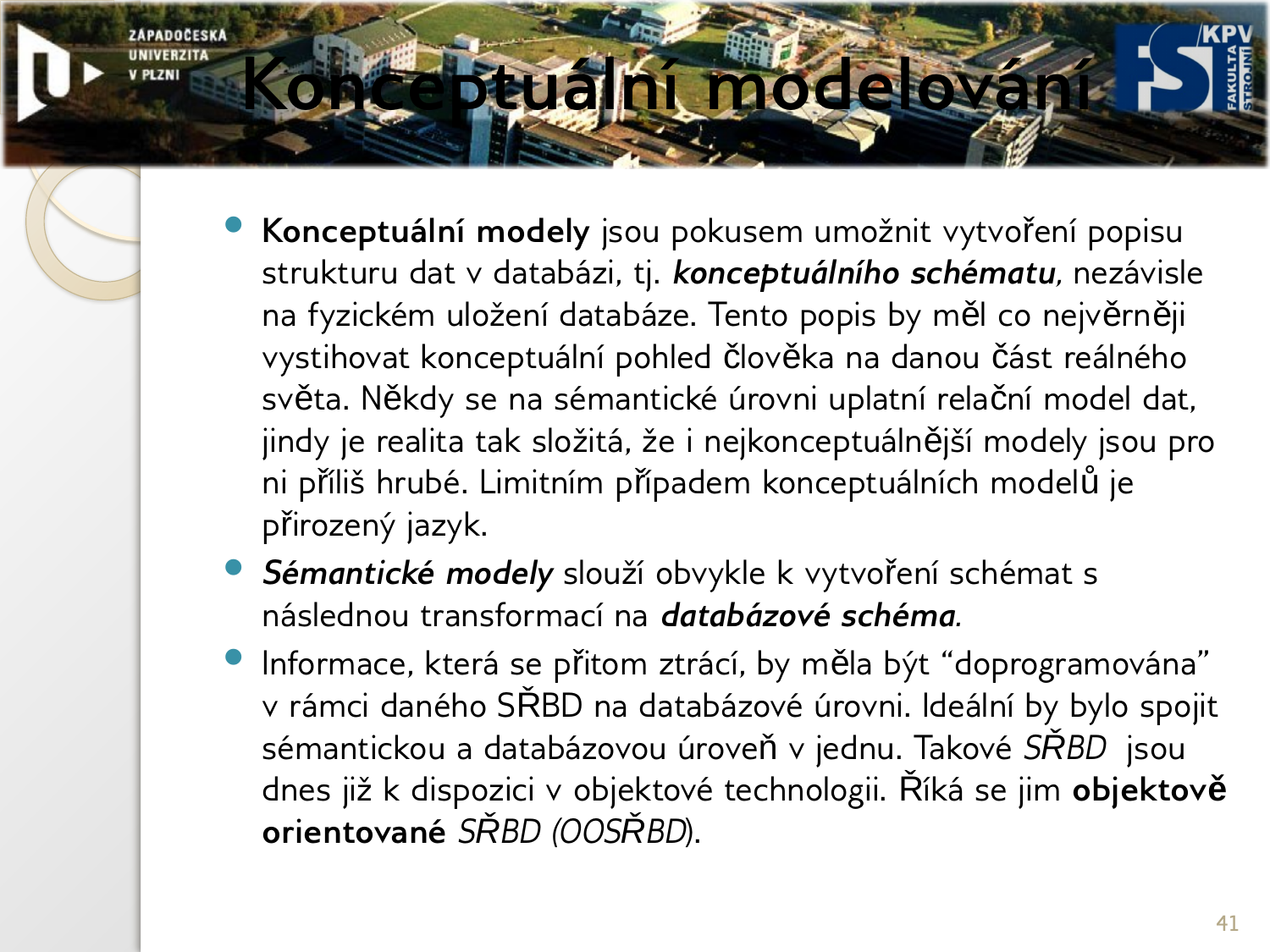

# Konceptuální modelování
Konceptuální modely jsou pokusem umožnit vytvoření popisu strukturu dat v databázi, tj. konceptuálního schématu, nezávisle na fyzickém uložení databáze. Tento popis by měl co nejvěrněji vystihovat konceptuální pohled člověka na danou část reálného světa. Někdy se na sémantické úrovni uplatní relační model dat, jindy je realita tak složitá, že i nejkonceptuálnější modely jsou pro ni příliš hrubé. Limitním případem konceptuálních modelů je přirozený jazyk.
Sémantické modely slouží obvykle k vytvoření schémat s následnou transformací na databázové schéma.
Informace, která se přitom ztrácí, by měla být “doprogramována” v rámci daného SŘBD na databázové úrovni. Ideální by bylo spojit sémantickou a databázovou úroveň v jednu. Takové SŘBD  jsou dnes již k dispozici v objektové technologii. Říká se jim objektově orientované SŘBD (OOSŘBD).

41